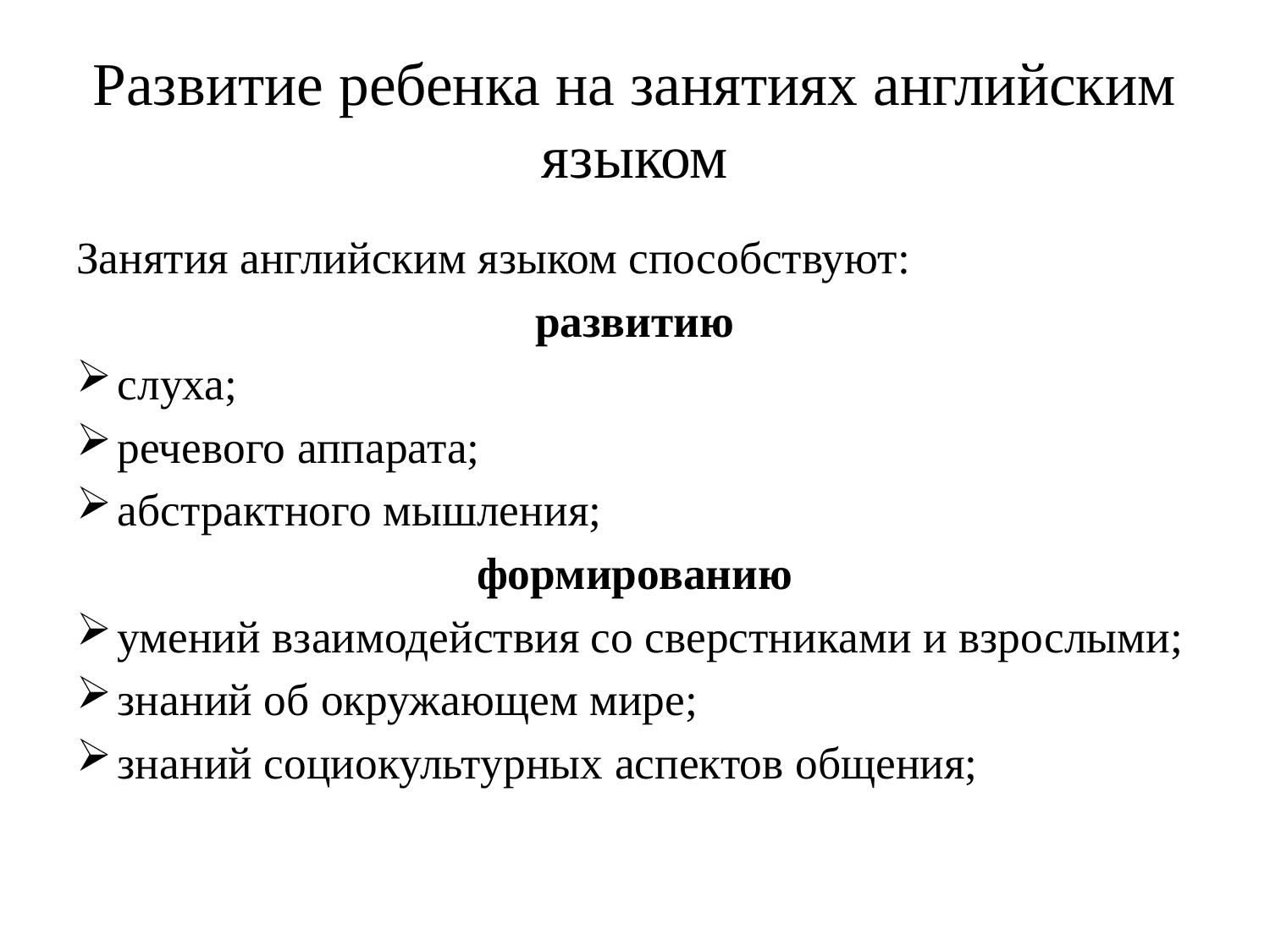

# Развитие ребенка на занятиях английским языком
Занятия английским языком способствуют:
развитию
слуха;
речевого аппарата;
абстрактного мышления;
формированию
умений взаимодействия со сверстниками и взрослыми;
знаний об окружающем мире;
знаний социокультурных аспектов общения;